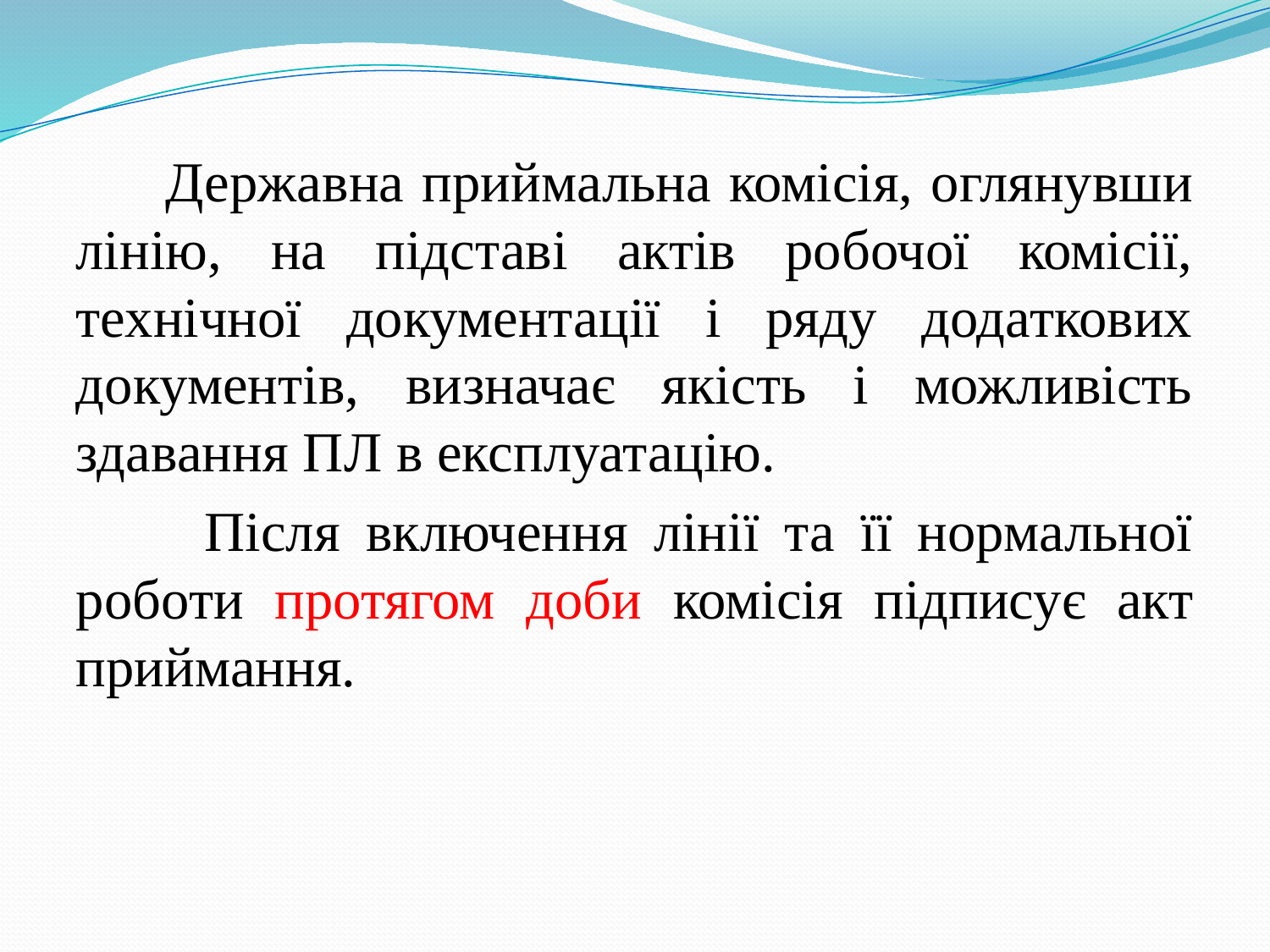

Державна приймальна комісія, оглянувши лінію, на підставі актів робочої комісії, технічної документації і ряду додаткових документів, визначає якість і можливість здавання ПЛ в експлуатацію.
     Після включення лінії та її нормальної роботи протягом доби комісія підписує акт приймання.